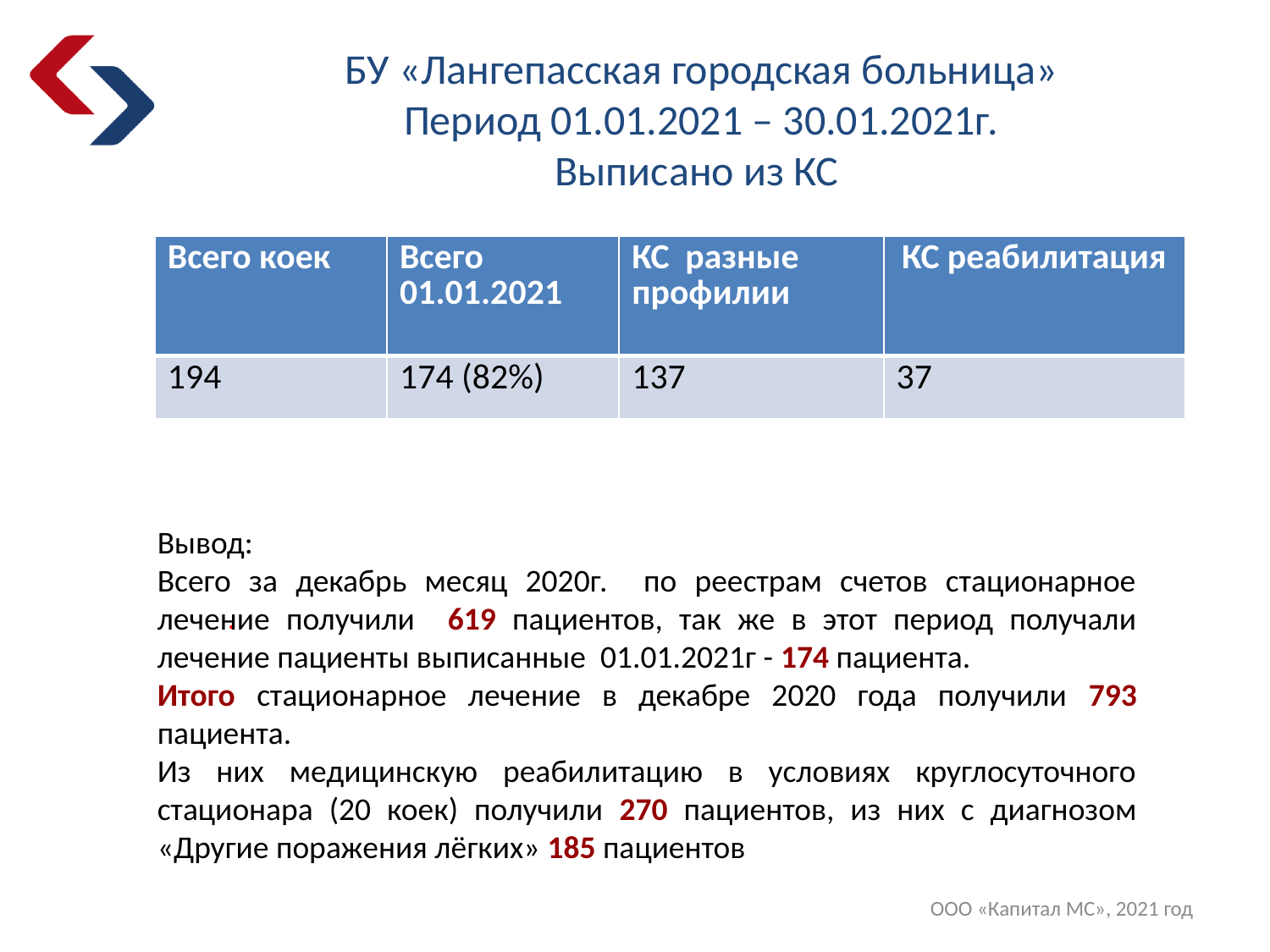

БУ «Лангепасская городская больница»
Период 01.01.2021 – 30.01.2021г.
Выписано из КС

| Всего коек | Всего 01.01.2021 | КС разные профилии | КС реабилитация |
| --- | --- | --- | --- |
| 194 | 174 (82%) | 137 | 37 |
Вывод:
Всего за декабрь месяц 2020г.  по реестрам счетов стационарное лечение получили  619 пациентов, так же в этот период получали лечение пациенты выписанные  01.01.2021г - 174 пациента.
Итого стационарное лечение в декабре 2020 года получили 793 пациента.
Из них медицинскую реабилитацию в условиях круглосуточного стационара (20 коек) получили 270 пациентов, из них с диагнозом «Другие поражения лёгких» 185 пациентов
.
ООО «Капитал МС», 2021 год